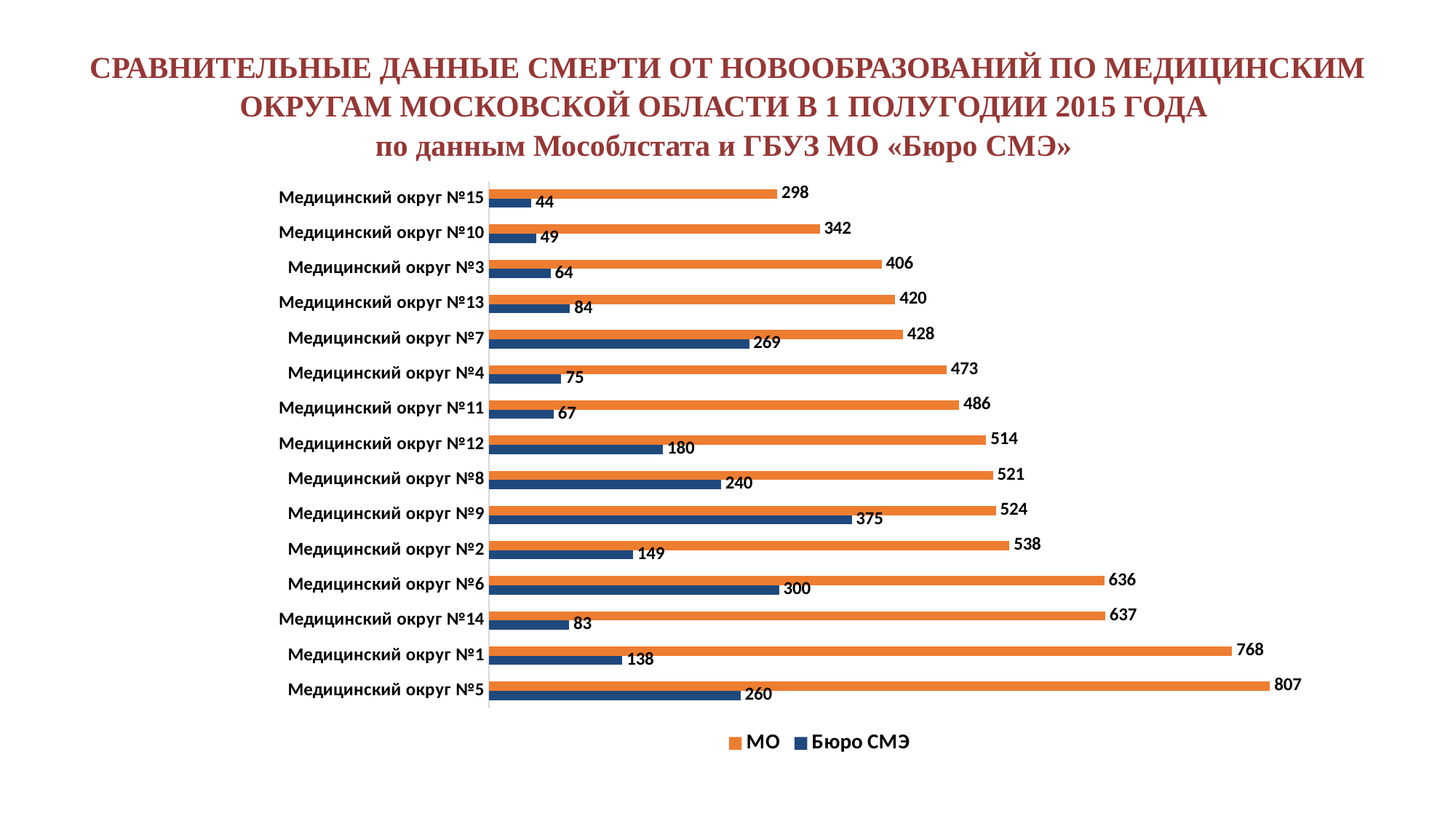

# СРАВНИТЕЛЬНЫЕ ДАННЫЕ СМЕРТИ ОТ НОВООБРАЗОВАНИЙ ПО МЕДИЦИНСКИМ ОКРУГАМ МОСКОВСКОЙ ОБЛАСТИ В 1 ПОЛУГОДИИ 2015 ГОДА по данным Мособлстата и ГБУЗ МО «Бюро СМЭ»

### Chart

| Category | Бюро СМЭ | МО |
|---|---|---|
| Медицинский округ №5 | 260.0 | 807.0 |
| Медицинский округ №1 | 138.0 | 768.0 |
| Медицинский округ №14 | 83.0 | 637.0 |
| Медицинский округ №6 | 300.0 | 636.0 |
| Медицинский округ №2 | 149.0 | 538.0 |
| Медицинский округ №9 | 375.0 | 524.0 |
| Медицинский округ №8 | 240.0 | 521.0 |
| Медицинский округ №12 | 180.0 | 514.0 |
| Медицинский округ №11 | 67.0 | 486.0 |
| Медицинский округ №4 | 75.0 | 473.0 |
| Медицинский округ №7 | 269.0 | 428.0 |
| Медицинский округ №13 | 84.0 | 420.0 |
| Медицинский округ №3 | 64.0 | 406.0 |
| Медицинский округ №10 | 49.0 | 342.0 |
| Медицинский округ №15 | 44.0 | 298.0 |